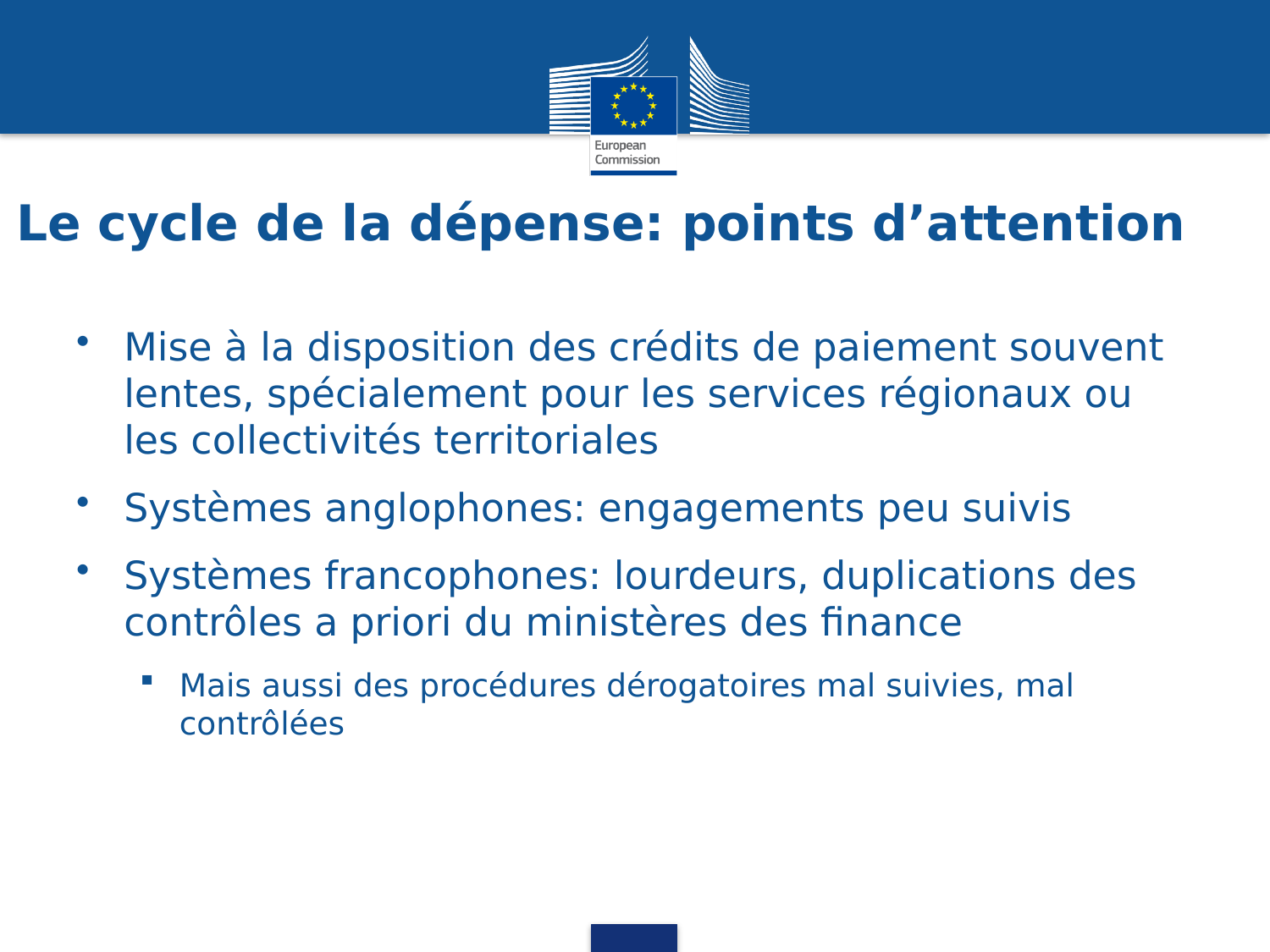

# Le cycle de la dépense: points d’attention
Mise à la disposition des crédits de paiement souvent lentes, spécialement pour les services régionaux ou les collectivités territoriales
Systèmes anglophones: engagements peu suivis
Systèmes francophones: lourdeurs, duplications des contrôles a priori du ministères des finance
Mais aussi des procédures dérogatoires mal suivies, mal contrôlées